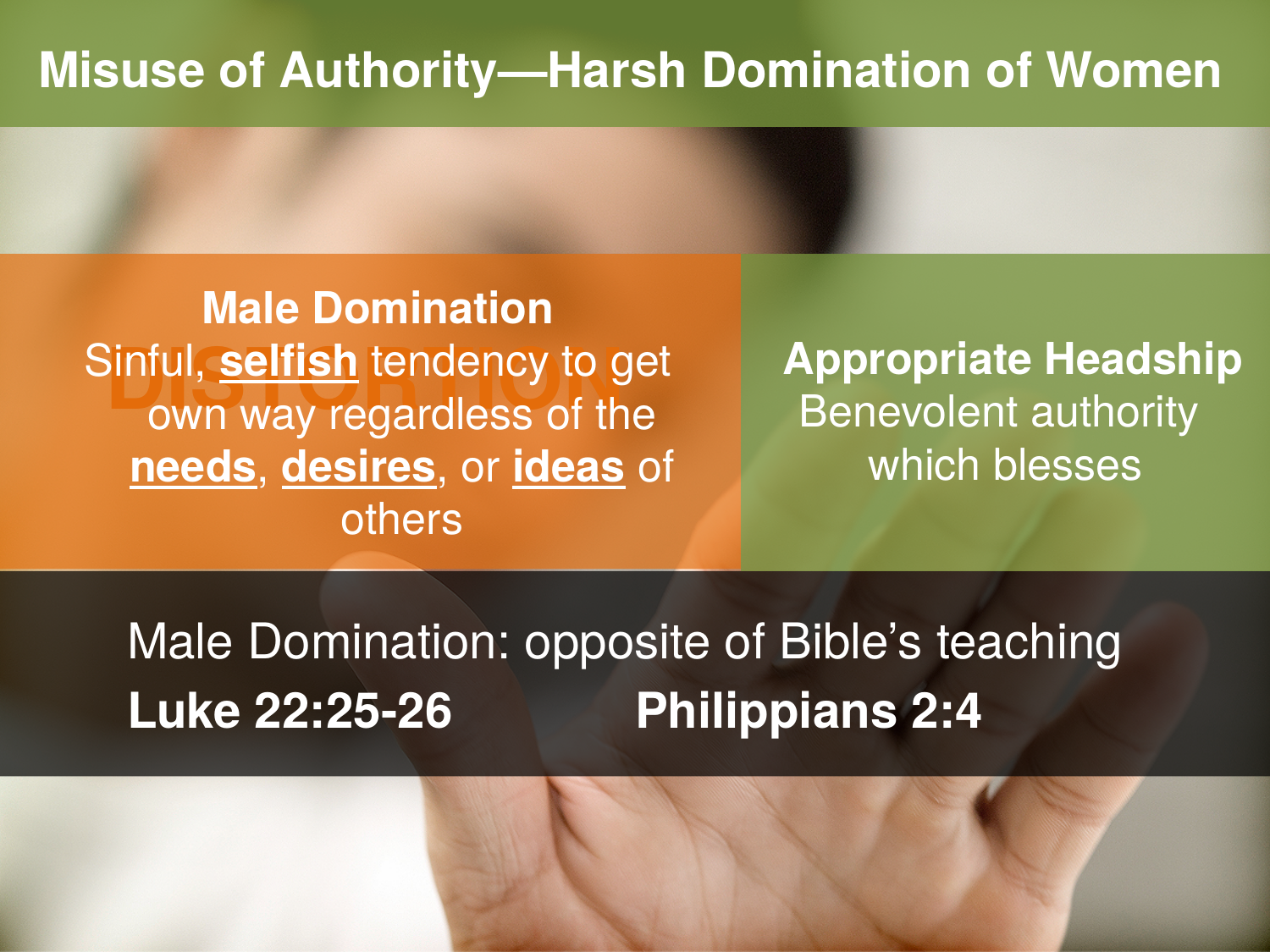

Misuse of Authority—Harsh Domination of Women
Male Domination
Sinful, selfish tendency to get own way regardless of the needs, desires, or ideas of others
Appropriate Headship
Benevolent authority
which blesses
DISTORTION
Male Domination: opposite of Bible’s teaching
Luke 22:25-26		Philippians 2:4